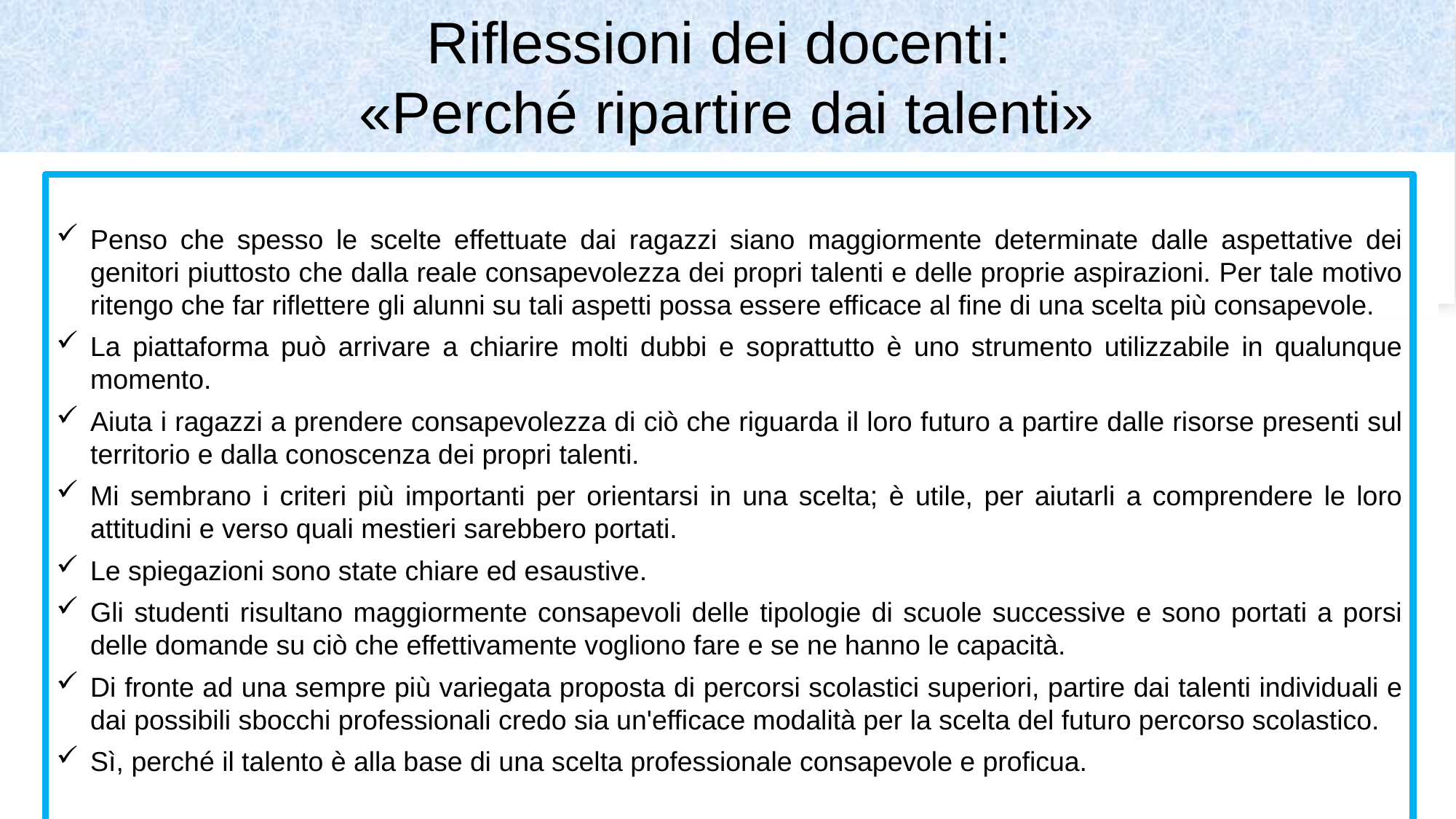

# Riflessioni dei docenti: «Perché ripartire dai talenti»

Penso che spesso le scelte effettuate dai ragazzi siano maggiormente determinate dalle aspettative dei genitori piuttosto che dalla reale consapevolezza dei propri talenti e delle proprie aspirazioni. Per tale motivo ritengo che far riflettere gli alunni su tali aspetti possa essere efficace al fine di una scelta più consapevole.
La piattaforma può arrivare a chiarire molti dubbi e soprattutto è uno strumento utilizzabile in qualunque momento.
Aiuta i ragazzi a prendere consapevolezza di ciò che riguarda il loro futuro a partire dalle risorse presenti sul territorio e dalla conoscenza dei propri talenti.
Mi sembrano i criteri più importanti per orientarsi in una scelta; è utile, per aiutarli a comprendere le loro attitudini e verso quali mestieri sarebbero portati.
Le spiegazioni sono state chiare ed esaustive.
Gli studenti risultano maggiormente consapevoli delle tipologie di scuole successive e sono portati a porsi delle domande su ciò che effettivamente vogliono fare e se ne hanno le capacità.
Di fronte ad una sempre più variegata proposta di percorsi scolastici superiori, partire dai talenti individuali e dai possibili sbocchi professionali credo sia un'efficace modalità per la scelta del futuro percorso scolastico.
Sì, perché il talento è alla base di una scelta professionale consapevole e proficua.